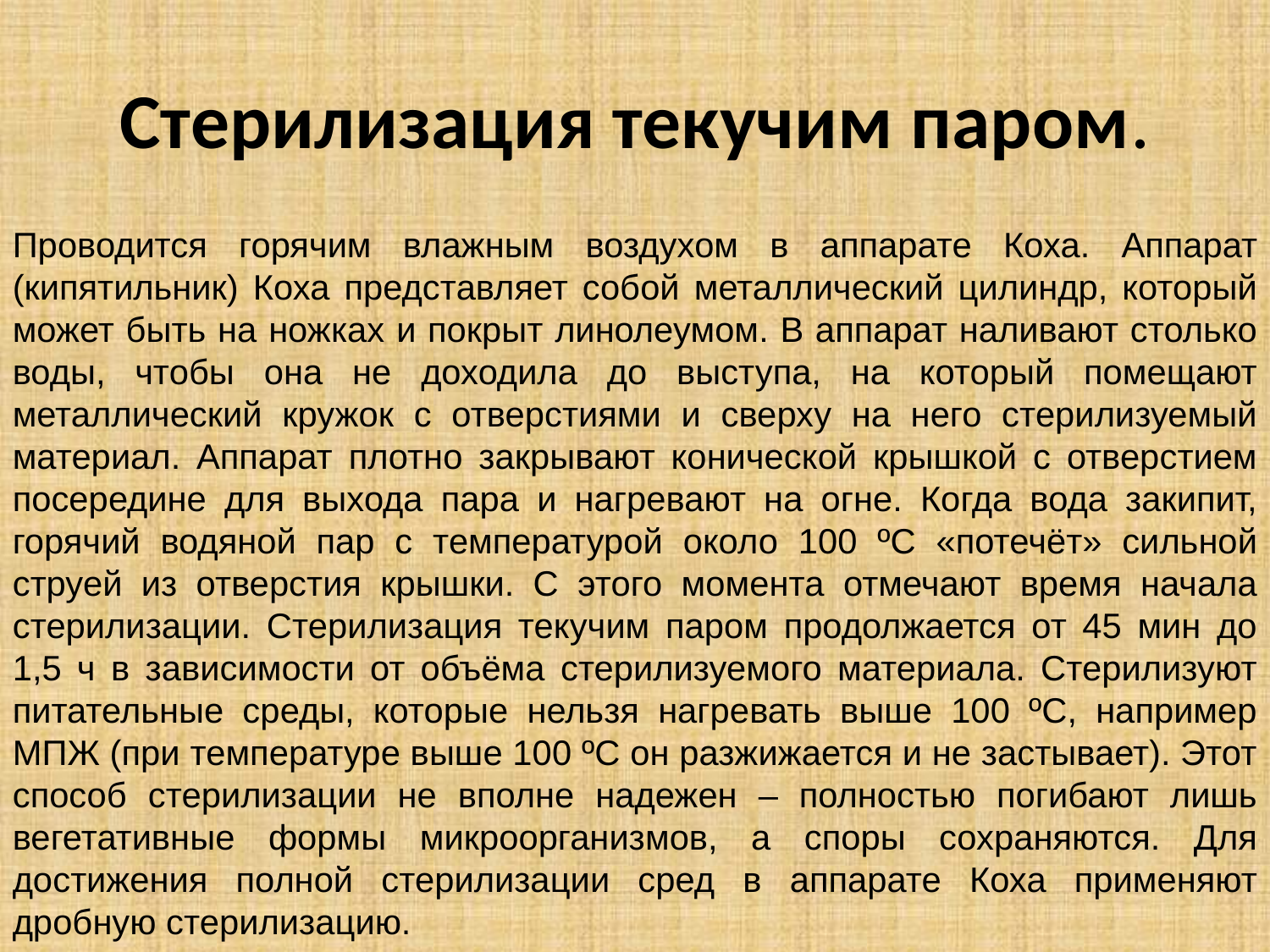

# Стерилизация текучим паром.
Проводится горячим влажным воздухом в аппарате Коха. Аппарат (кипятильник) Коха представляет собой металлический цилиндр, который может быть на ножках и покрыт линолеумом. В аппарат наливают столько воды, чтобы она не доходила до выступа, на который помещают металлический кружок с отверстиями и сверху на него стерилизуемый материал. Аппарат плотно закрывают конической крышкой с отверстием посередине для выхода пара и нагревают на огне. Когда вода закипит, горячий водяной пар с температурой около 100 ºС «потечёт» сильной струей из отверстия крышки. С этого момента отмечают время начала стерилизации. Стерилизация текучим паром продолжается от 45 мин до 1,5 ч в зависимости от объёма стерилизуемого материала. Стерилизуют питательные среды, которые нельзя нагревать выше 100 ºС, например МПЖ (при температуре выше 100 ºС он разжижается и не застывает). Этот способ стерилизации не вполне надежен – полностью погибают лишь вегетативные формы микроорганизмов, а споры сохраняются. Для достижения полной стерилизации сред в аппарате Коха применяют дробную стерилизацию.